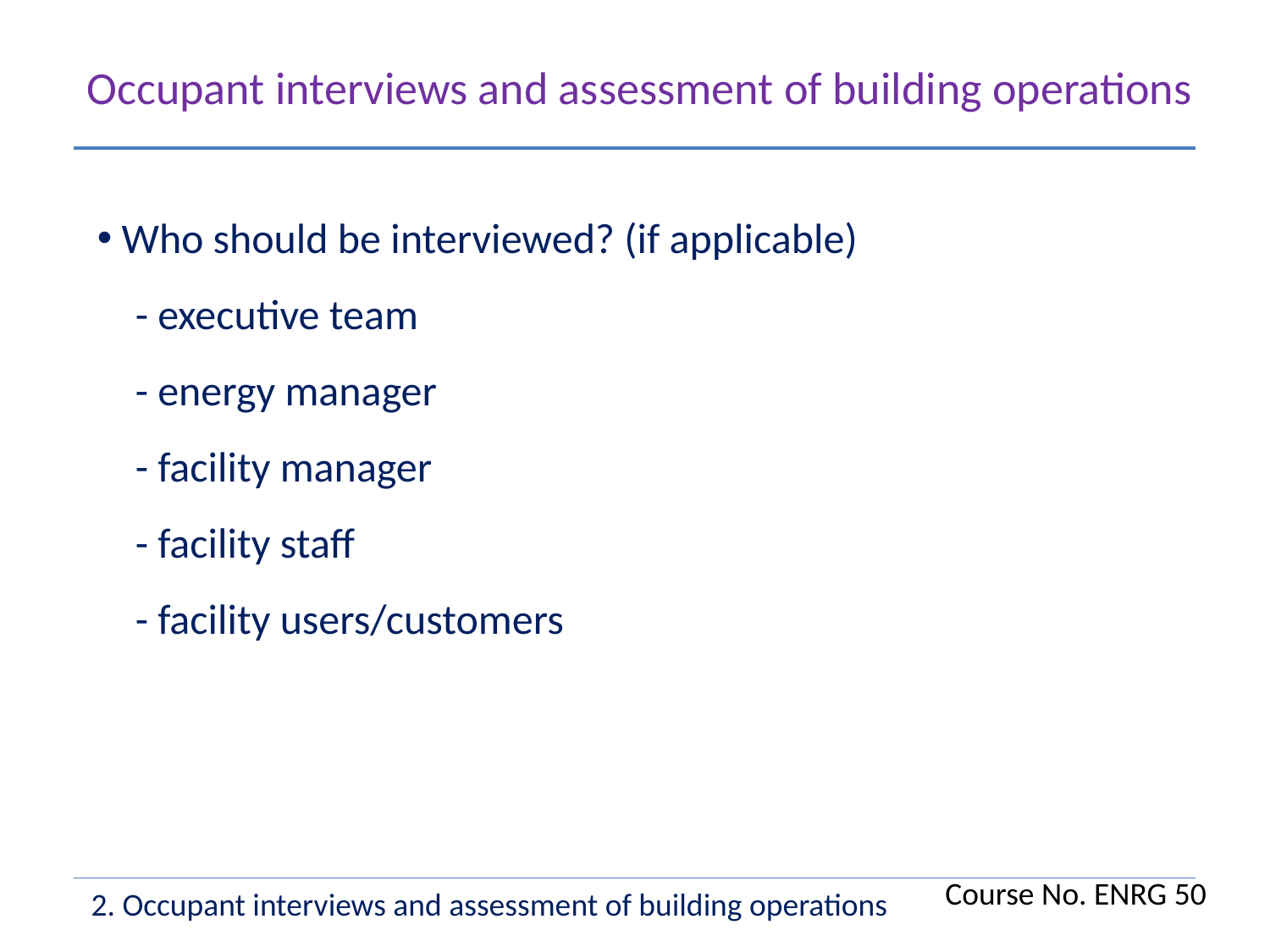

Occupant interviews and assessment of building operations
 Who should be interviewed? (if applicable)
    - executive team
    - energy manager
    - facility manager
    - facility staff
    - facility users/customers
Course No. ENRG 50
2. Occupant interviews and assessment of building operations